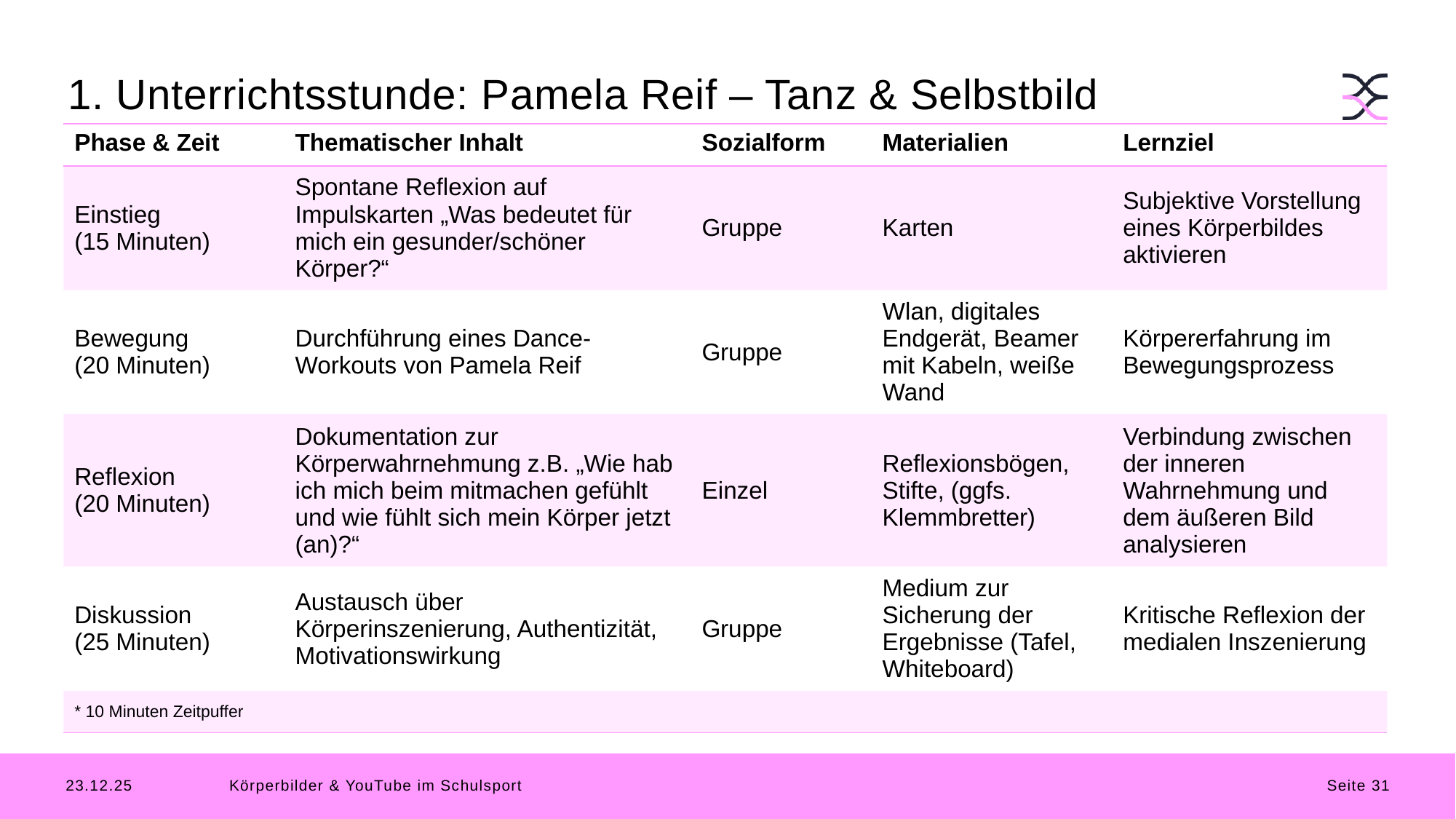

# 1. Unterrichtsstunde: Pamela Reif – Tanz & Selbstbild
| Phase & Zeit | Thematischer Inhalt | Sozialform | Materialien | Lernziel |
| --- | --- | --- | --- | --- |
| Einstieg (15 Minuten) | Spontane Reflexion auf Impulskarten „Was bedeutet für mich ein gesunder/schöner Körper?“ | Gruppe | Karten | Subjektive Vorstellung eines Körperbildes aktivieren |
| Bewegung (20 Minuten) | Durchführung eines Dance-Workouts von Pamela Reif | Gruppe | Wlan, digitales Endgerät, Beamer mit Kabeln, weiße Wand | Körpererfahrung im Bewegungsprozess |
| Reflexion (20 Minuten) | Dokumentation zur Körperwahrnehmung z.B. „Wie hab ich mich beim mitmachen gefühlt und wie fühlt sich mein Körper jetzt (an)?“ | Einzel | Reflexionsbögen, Stifte, (ggfs. Klemmbretter) | Verbindung zwischen der inneren Wahrnehmung und dem äußeren Bild analysieren |
| Diskussion (25 Minuten) | Austausch über Körperinszenierung, Authentizität, Motivationswirkung | Gruppe | Medium zur Sicherung der Ergebnisse (Tafel, Whiteboard) | Kritische Reflexion der medialen Inszenierung |
| \* 10 Minuten Zeitpuffer |  |  |  |  |
23.12.25
Körperbilder & YouTube im Schulsport
Seite 31